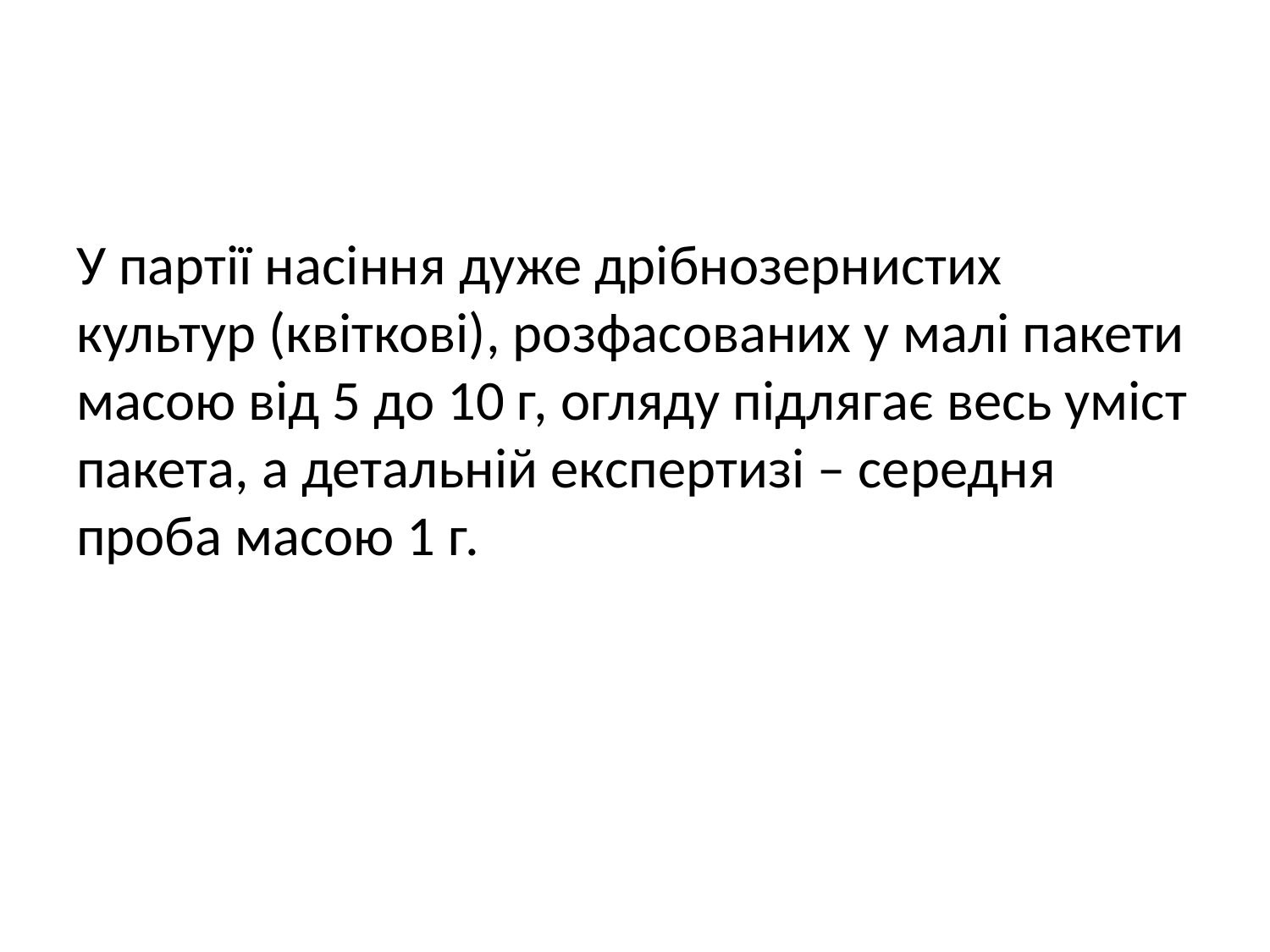

#
У партії насіння дуже дрібнозернистих культур (квіткові), розфасованих у малі пакети масою від 5 до 10 г, огляду підлягає весь уміст пакета, а детальній експертизі – середня проба масою 1 г.